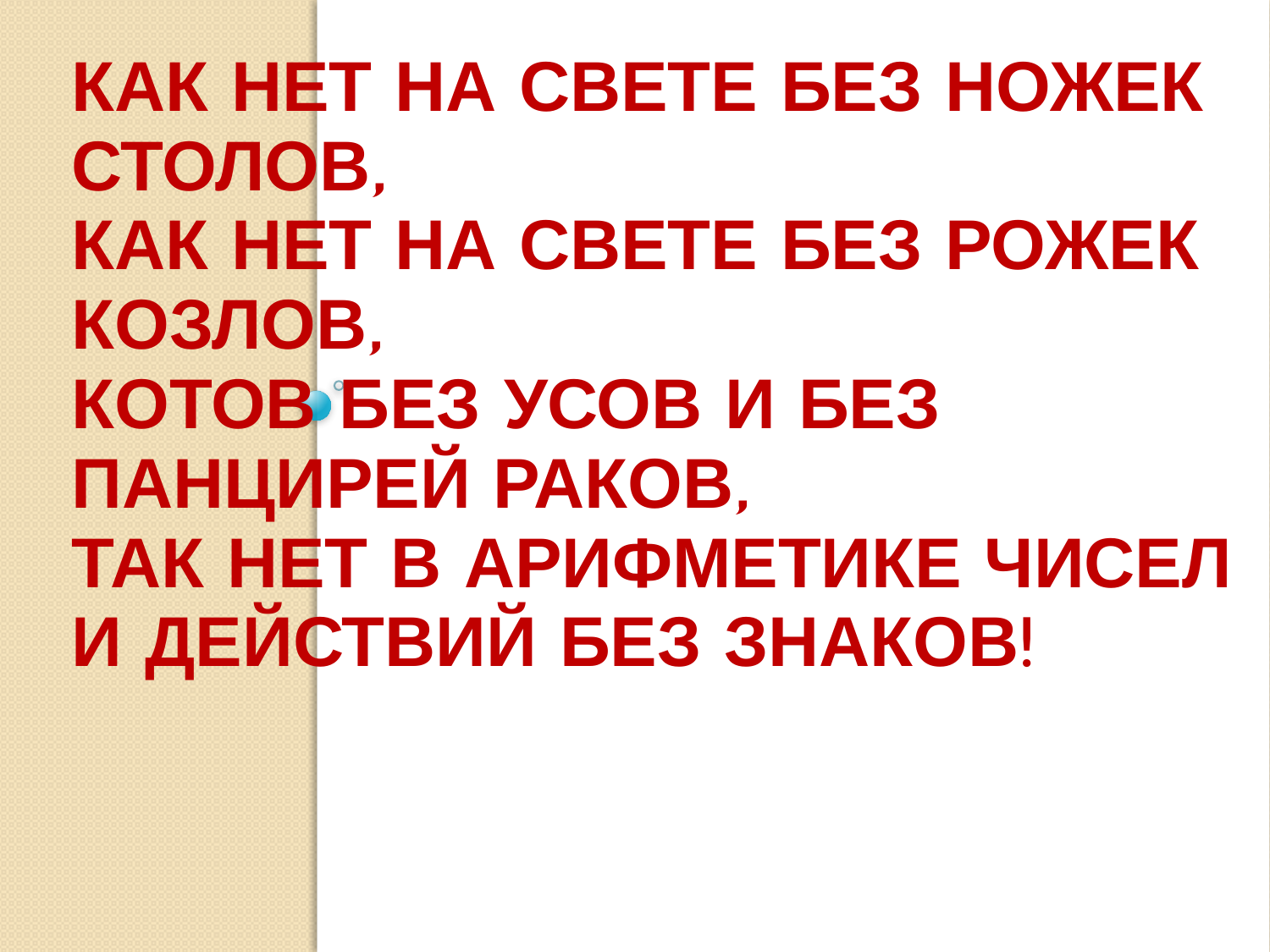

# Как нет на свете без ножек столов, Как нет на свете без рожек козлов, Котов без усов и без панцирей раков, Так нет в арифметике чисел и действий без знаков!